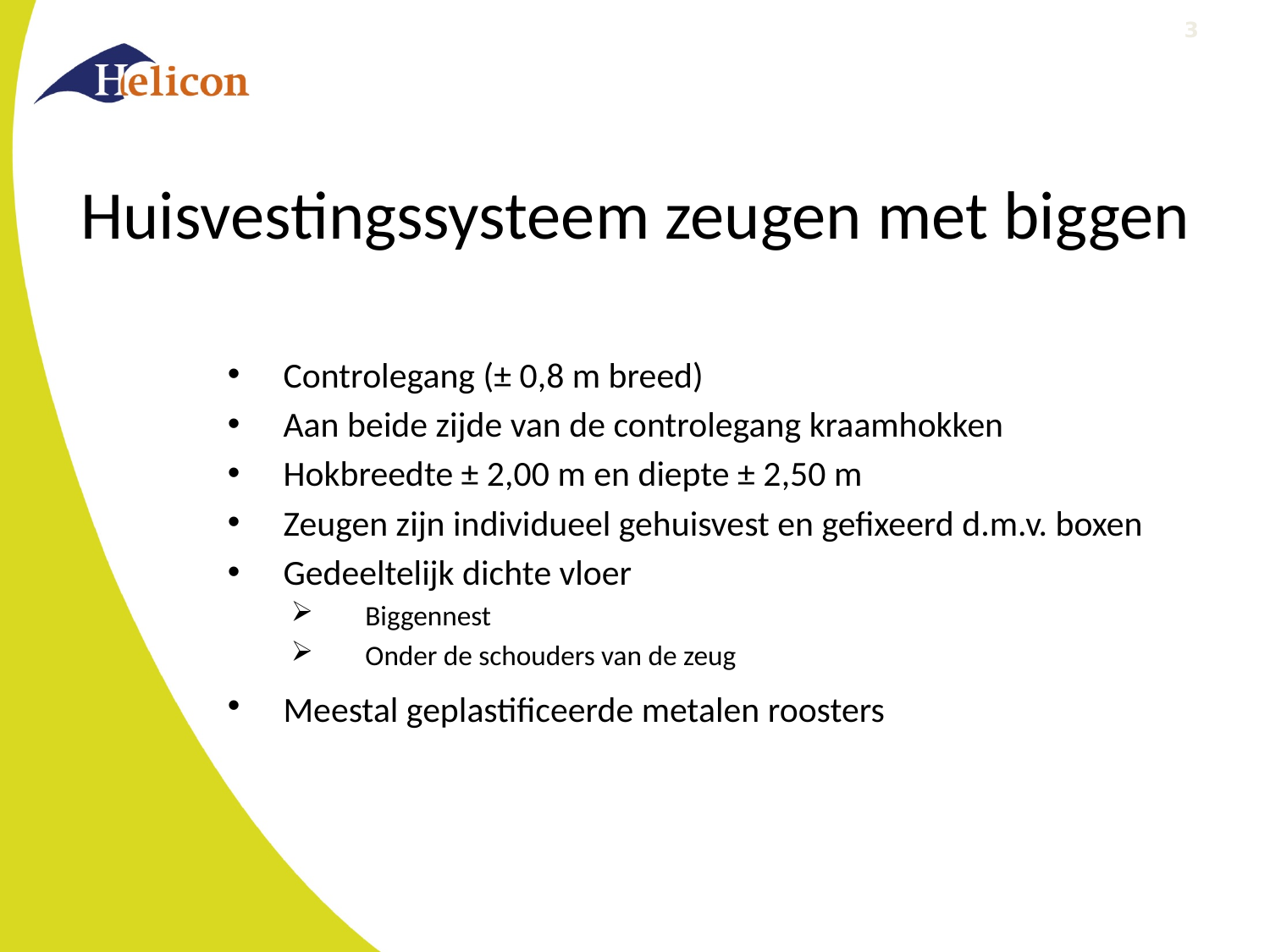

3
Huisvestingssysteem zeugen met biggen
Controlegang (± 0,8 m breed)
Aan beide zijde van de controlegang kraamhokken
Hokbreedte ± 2,00 m en diepte ± 2,50 m
Zeugen zijn individueel gehuisvest en gefixeerd d.m.v. boxen
Gedeeltelijk dichte vloer
Biggennest
Onder de schouders van de zeug
Meestal geplastificeerde metalen roosters